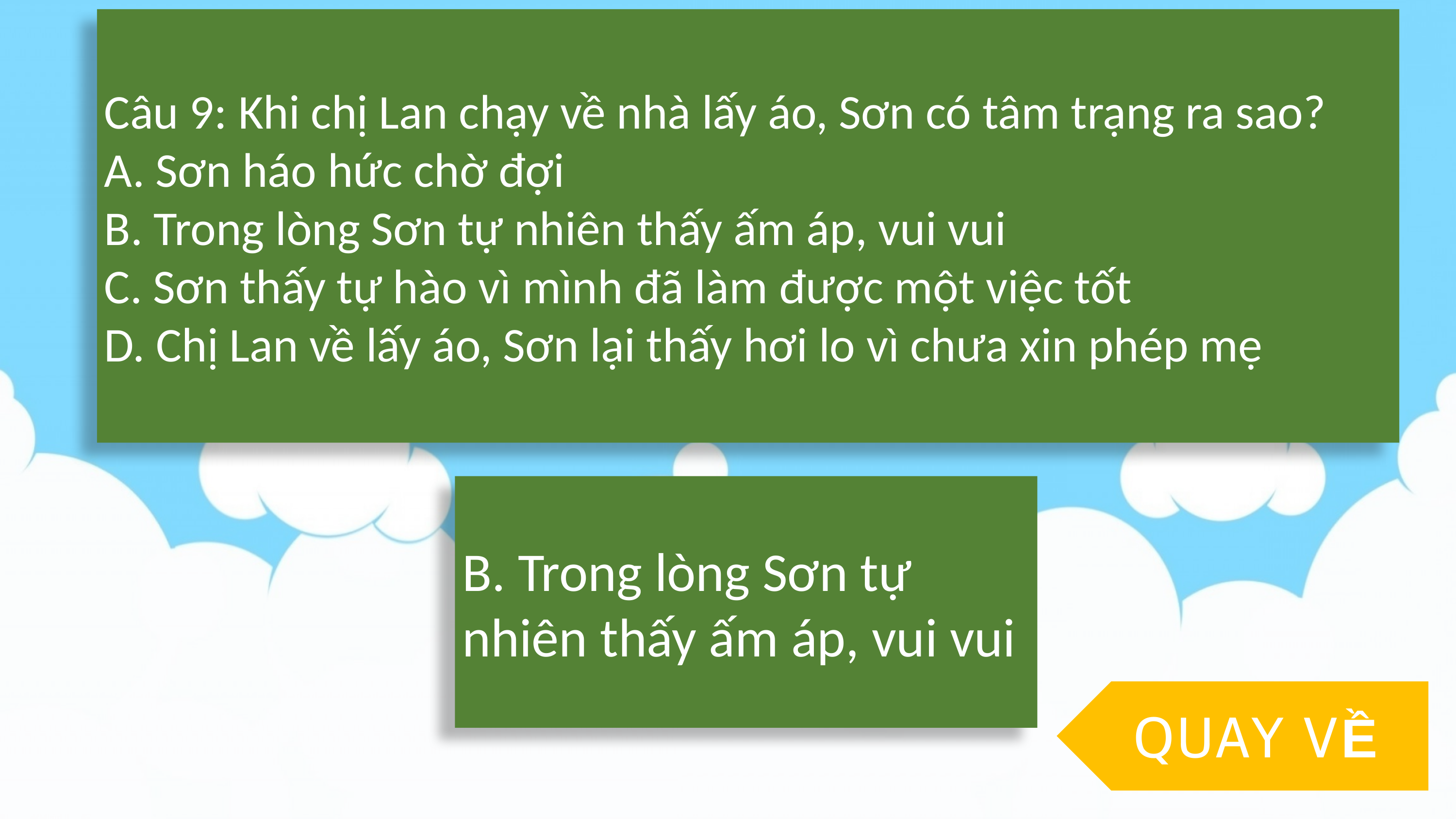

Câu 9: Khi chị Lan chạy về nhà lấy áo, Sơn có tâm trạng ra sao?
A. Sơn háo hức chờ đợi
B. Trong lòng Sơn tự nhiên thấy ấm áp, vui vui
C. Sơn thấy tự hào vì mình đã làm được một việc tốt
D. Chị Lan về lấy áo, Sơn lại thấy hơi lo vì chưa xin phép mẹ
B. Trong lòng Sơn tự nhiên thấy ấm áp, vui vui
QUAY VỀ